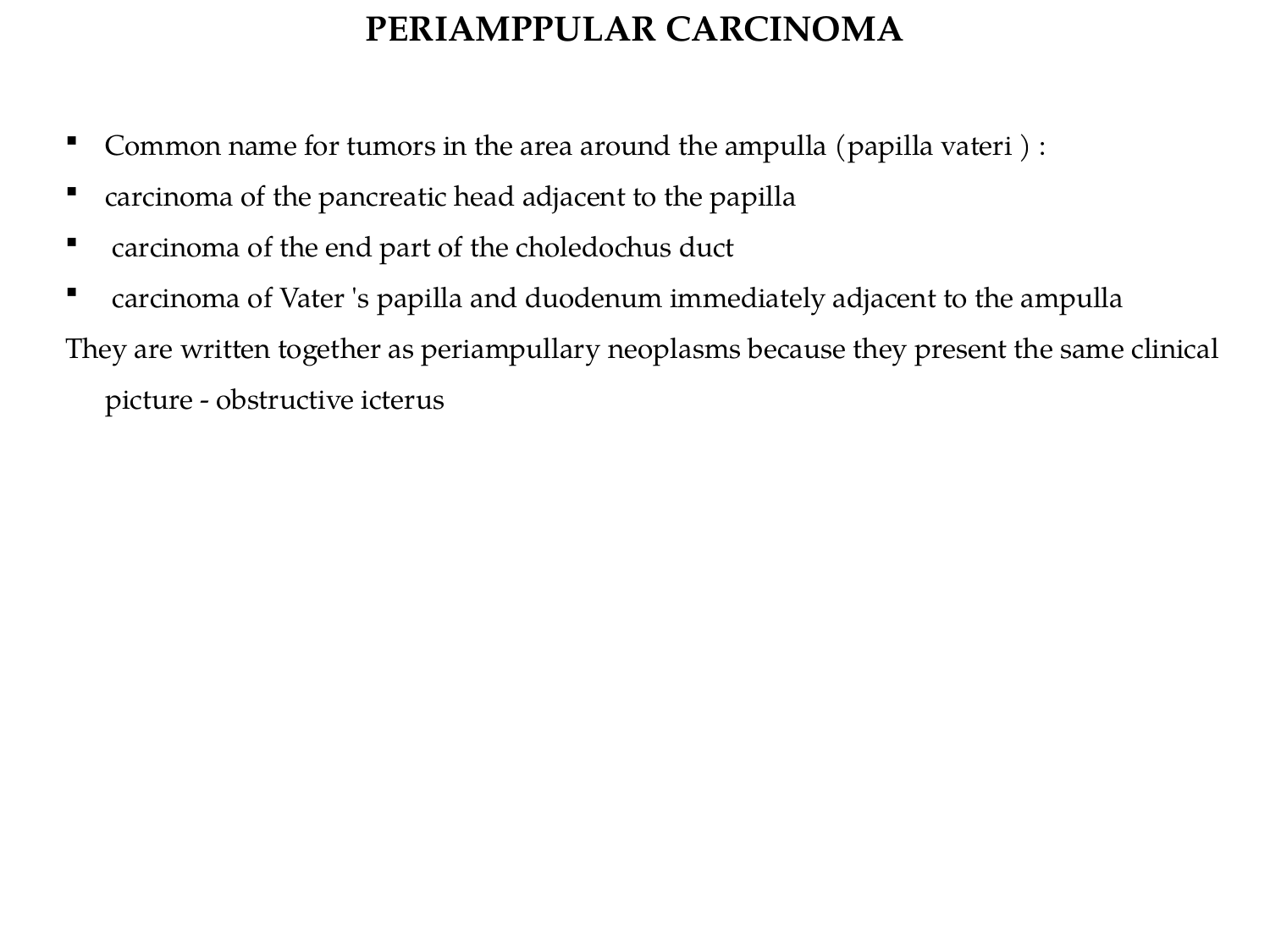

PERIAMPPULAR CARCINOMA
Common name for tumors in the area around the ampulla (papilla vateri ) :
carcinoma of the pancreatic head adjacent to the papilla
 carcinoma of the end part of the choledochus duct
 carcinoma of Vater 's papilla and duodenum immediately adjacent to the ampulla
They are written together as periampullary neoplasms because they present the same clinical picture - obstructive icterus